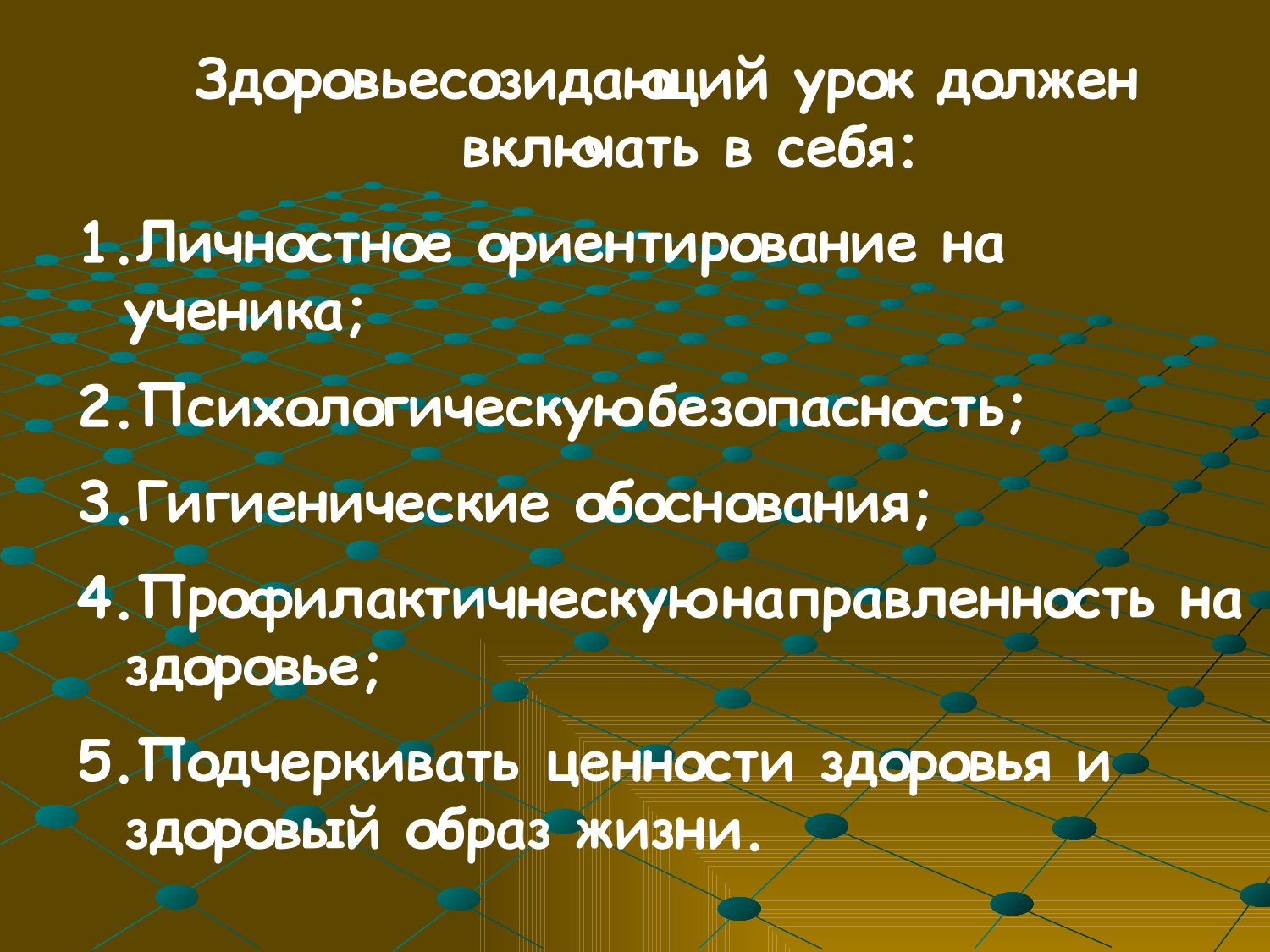

Здоровьесозидающий урок должен включать в себя:
Личностное ориентирование на ученика;
Психологическую безопасность;
Гигиенические обоснования;
Профилактичнескую направленность на здоровье;
Подчеркивать ценности здоровья и здоровый образ жизни.